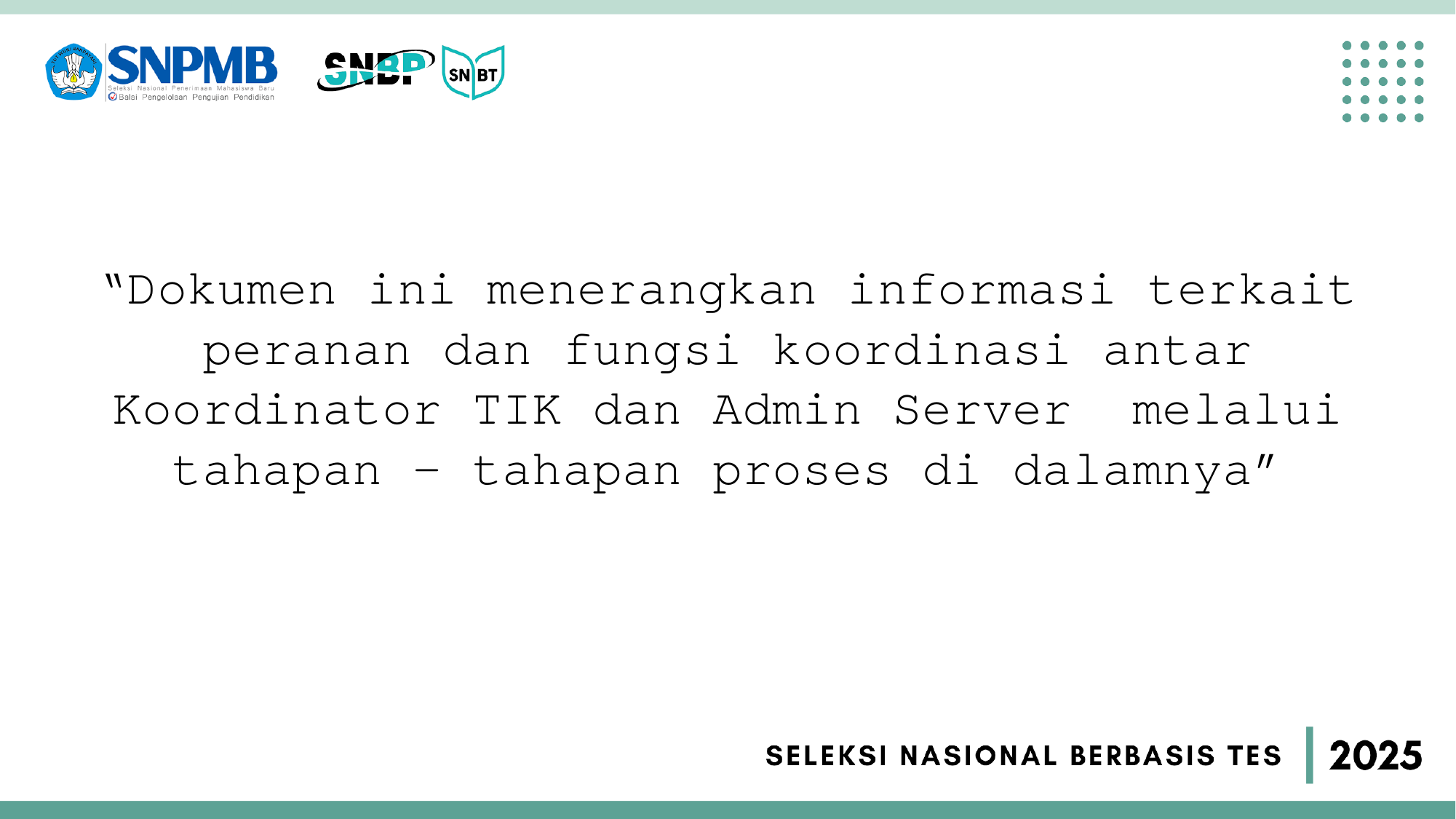

“Dokumen ini menerangkan informasi terkait peranan dan fungsi koordinasi antar Koordinator TIK dan Admin Server  melalui tahapan - tahapan proses di dalamnya”